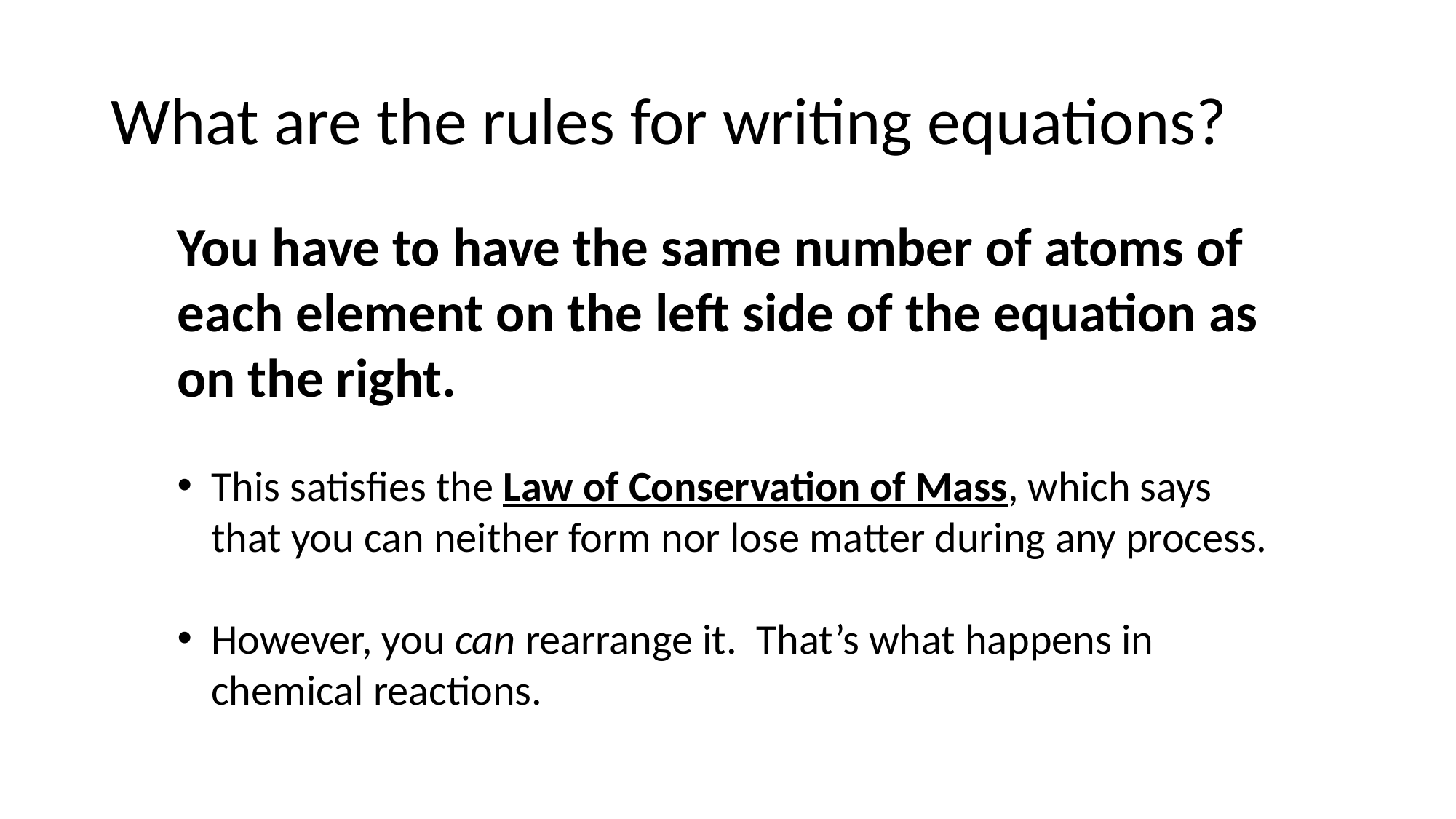

# What are the rules for writing equations?
You have to have the same number of atoms of each element on the left side of the equation as on the right.

This satisfies the Law of Conservation of Mass, which says that you can neither form nor lose matter during any process.

However, you can rearrange it.  That’s what happens in chemical reactions.